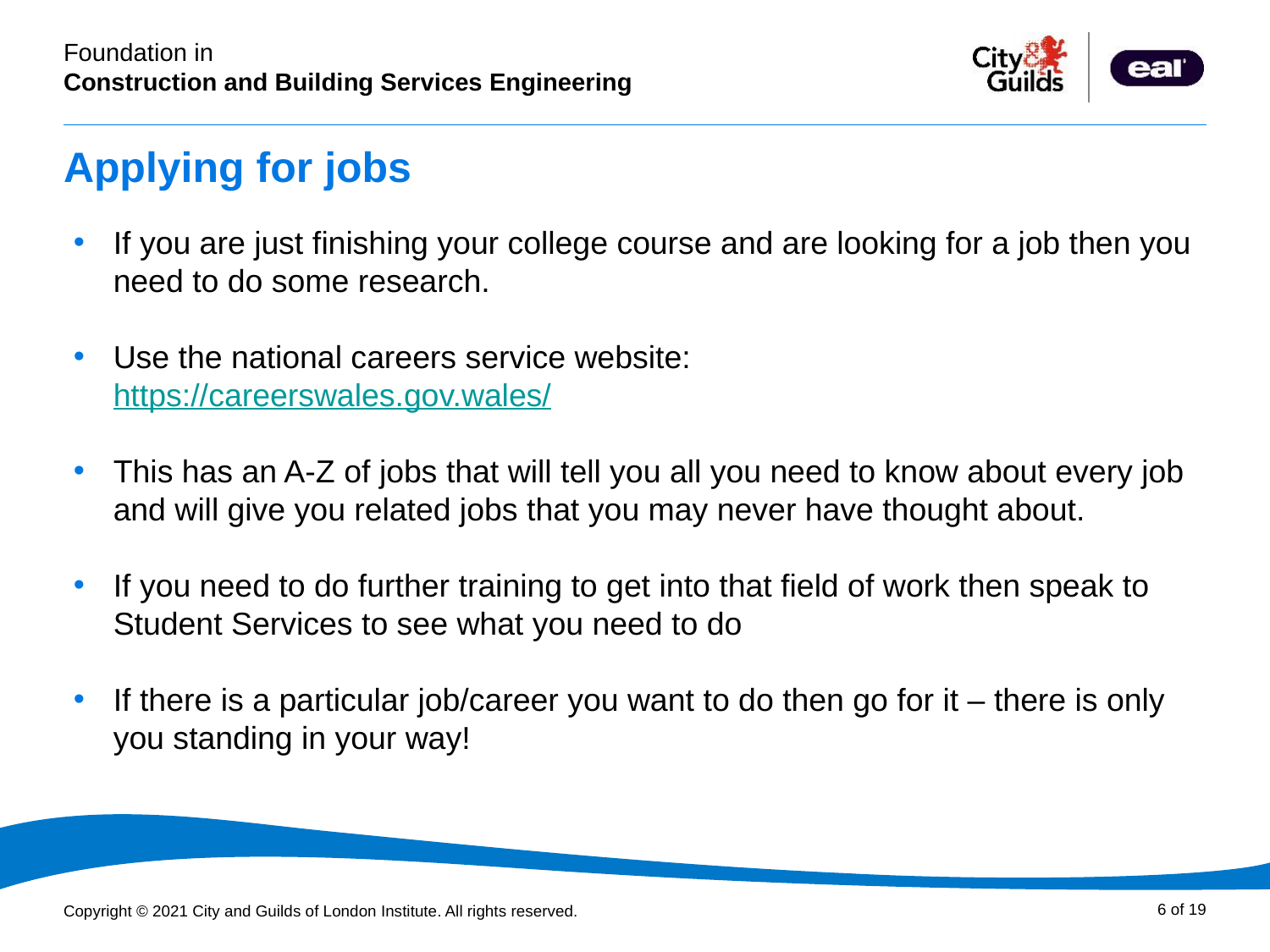

Applying for jobs
If you are just finishing your college course and are looking for a job then you need to do some research.

Use the national careers service website:
https://careerswales.gov.wales/

This has an A-Z of jobs that will tell you all you need to know about every job and will give you related jobs that you may never have thought about.

If you need to do further training to get into that field of work then speak to Student Services to see what you need to do

If there is a particular job/career you want to do then go for it – there is only you standing in your way!